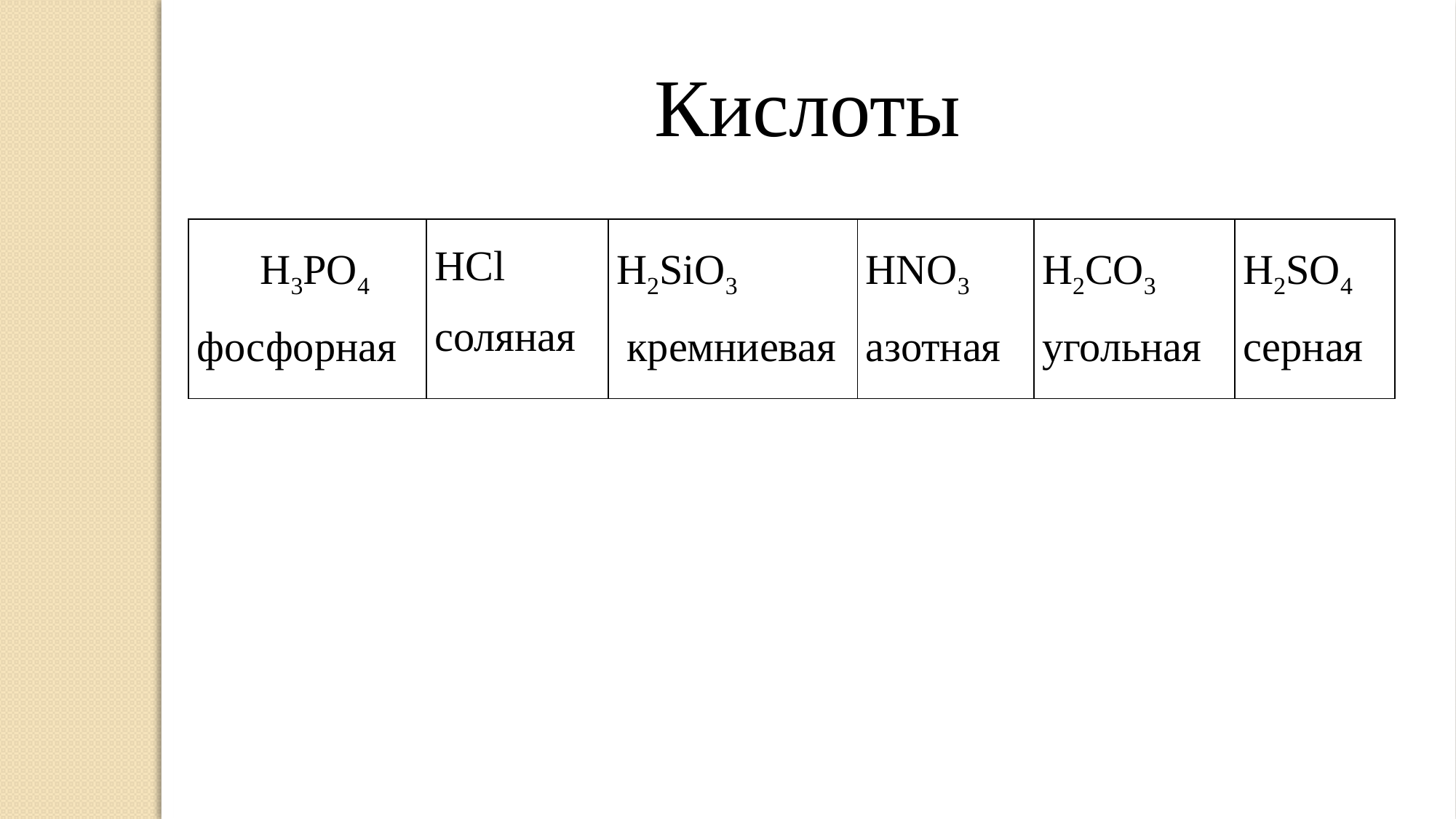

Кислоты
| H3PO4 фосфорная | HCl соляная | H2SiO3 кремниевая | HNO3 азотная | H2CO3 угольная | H2SO4 серная |
| --- | --- | --- | --- | --- | --- |